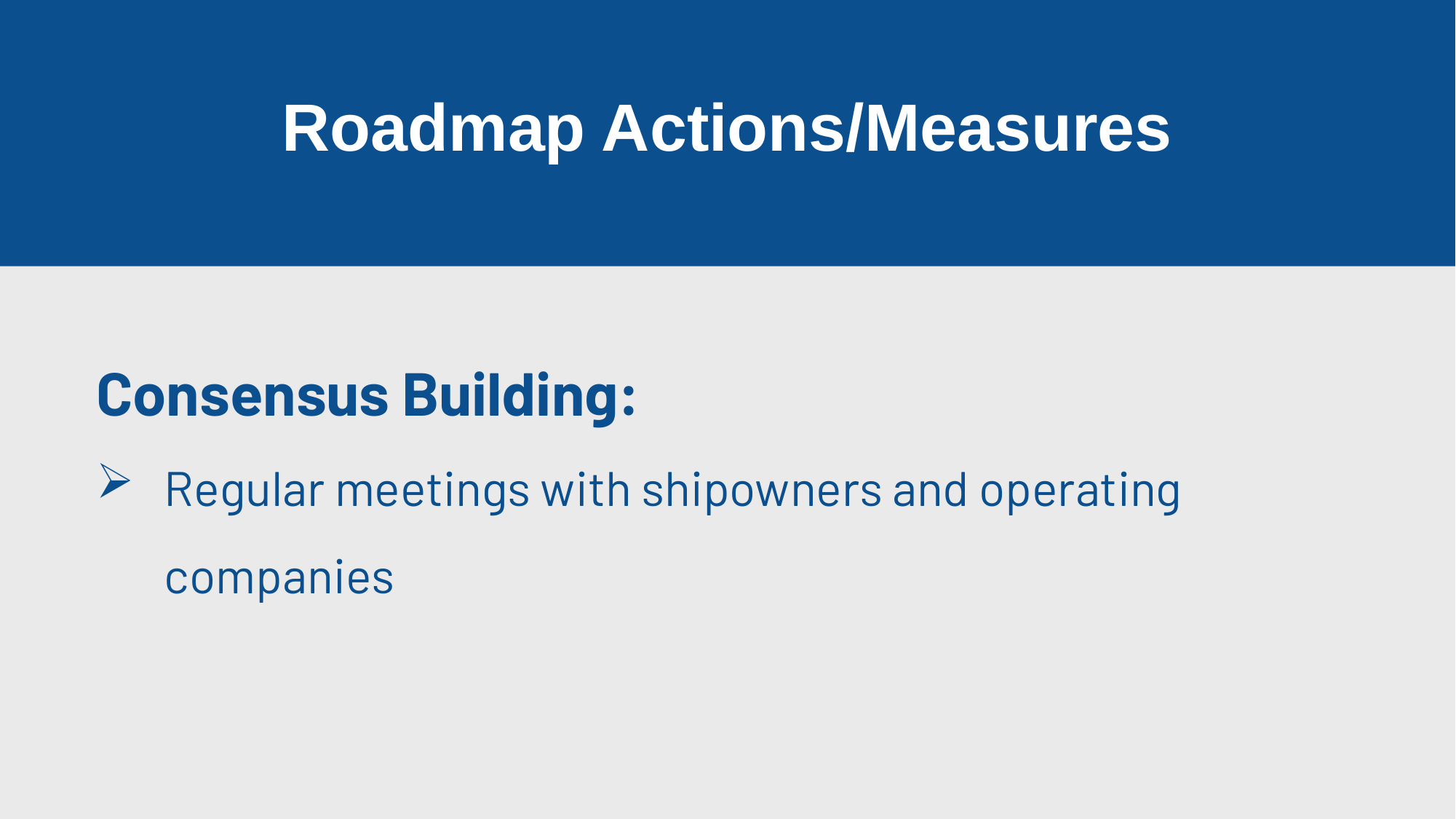

Roadmap Actions/Measures

Consensus Building:
Regular meetings with shipowners and operating companies